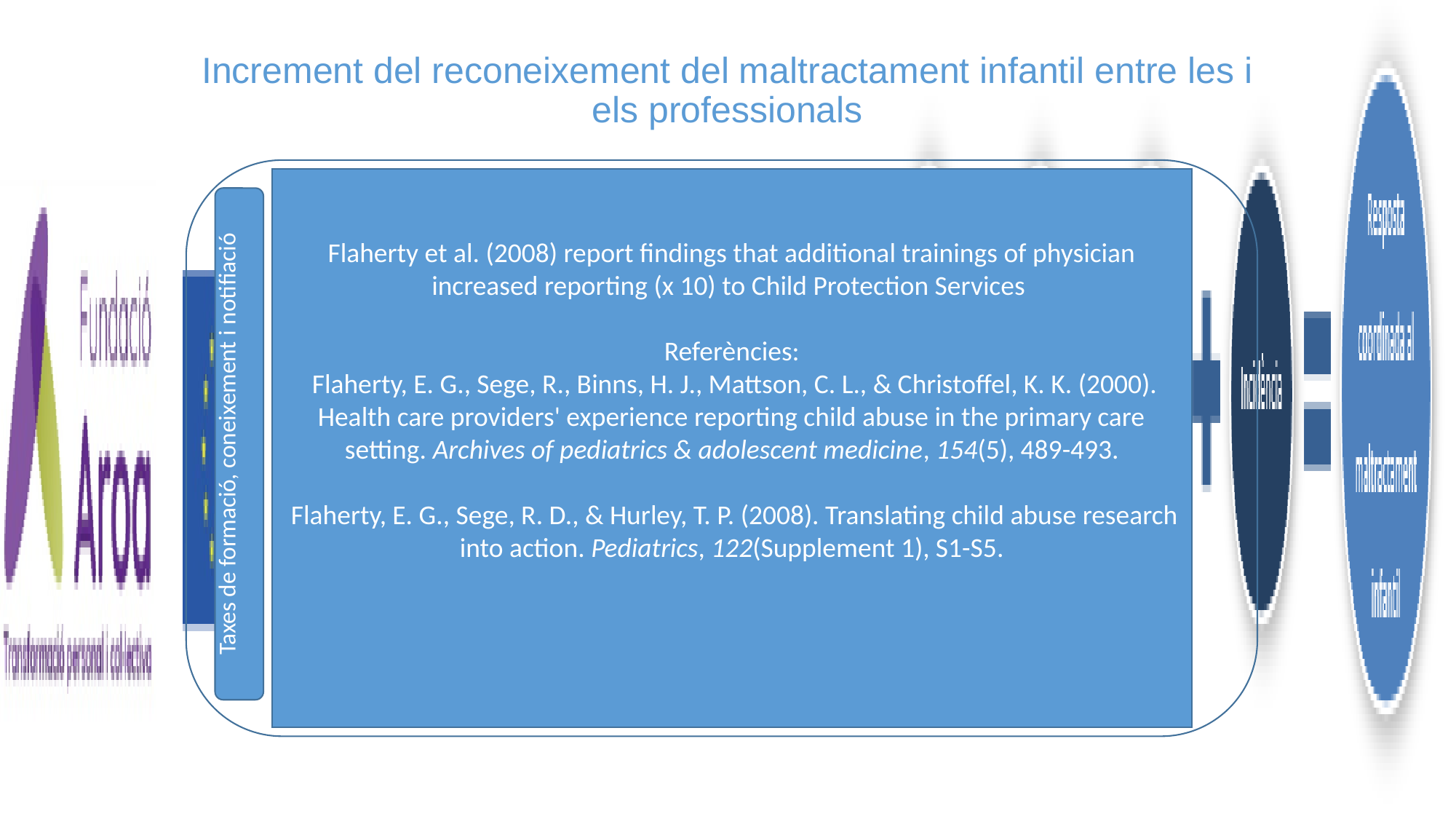

Increment del reconeixement del maltractament infantil entre les i els professionals

Flaherty et al. (2008) report findings that additional trainings of physician increased reporting (x 10) to Child Protection Services

Referències:
 Flaherty, E. G., Sege, R., Binns, H. J., Mattson, C. L., & Christoffel, K. K. (2000). Health care providers' experience reporting child abuse in the primary care setting. Archives of pediatrics & adolescent medicine, 154(5), 489-493.

 Flaherty, E. G., Sege, R. D., & Hurley, T. P. (2008). Translating child abuse research into action. Pediatrics, 122(Supplement 1), S1-S5.

Taxes de formació, coneixement i notifiació